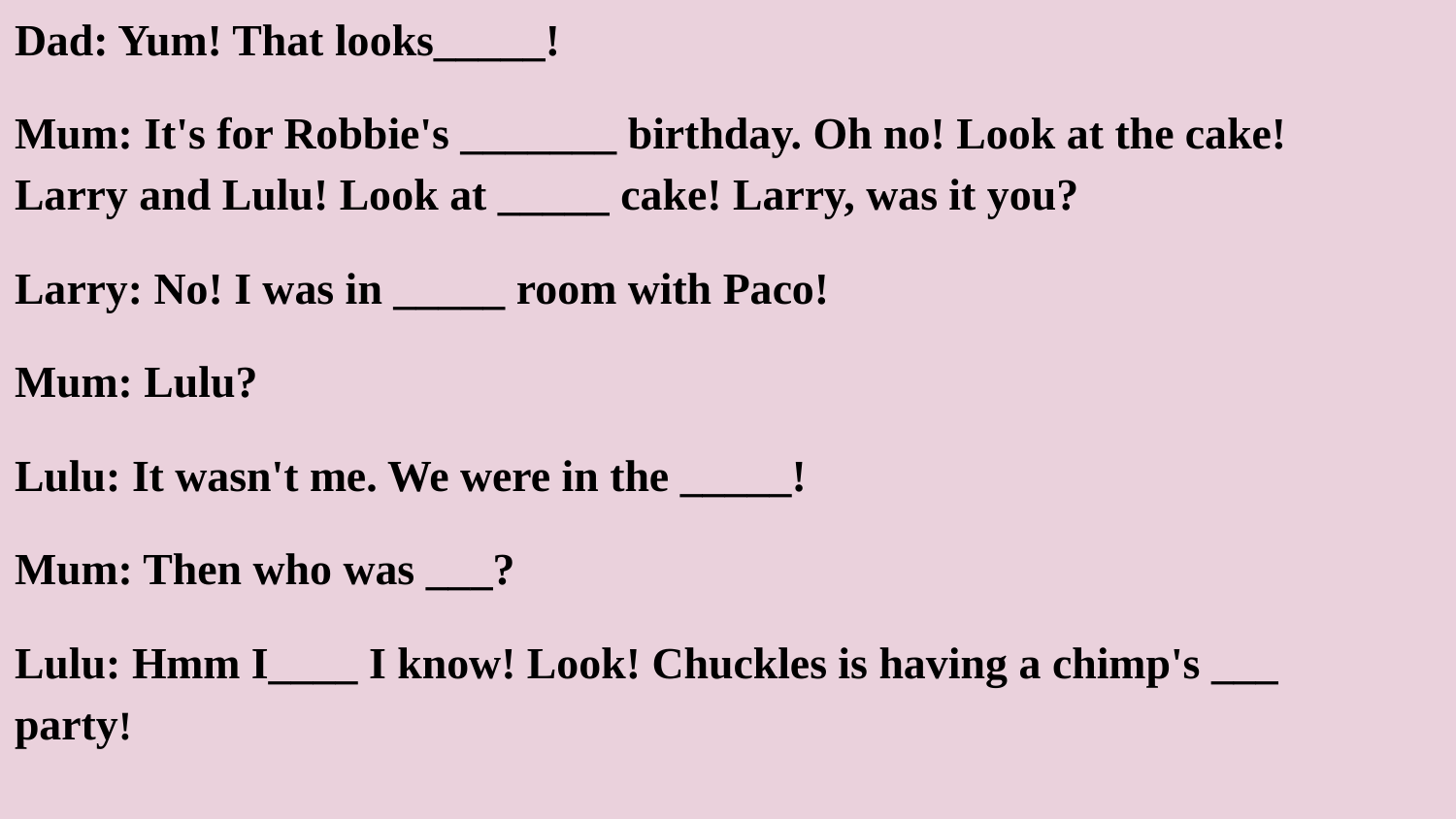

Dad: Yum! That looks_____!
Mum: It's for Robbie's _______ birthday. Oh no! Look at the cake! Larry and Lulu! Look at _____ cake! Larry, was it you?
Larry: No! I was in _____ room with Paco!
Mum: Lulu?
Lulu: It wasn't me. We were in the _____!
Mum: Then who was ___?
Lulu: Hmm I____ I know! Look! Chuckles is having a chimp's ___ party!

#